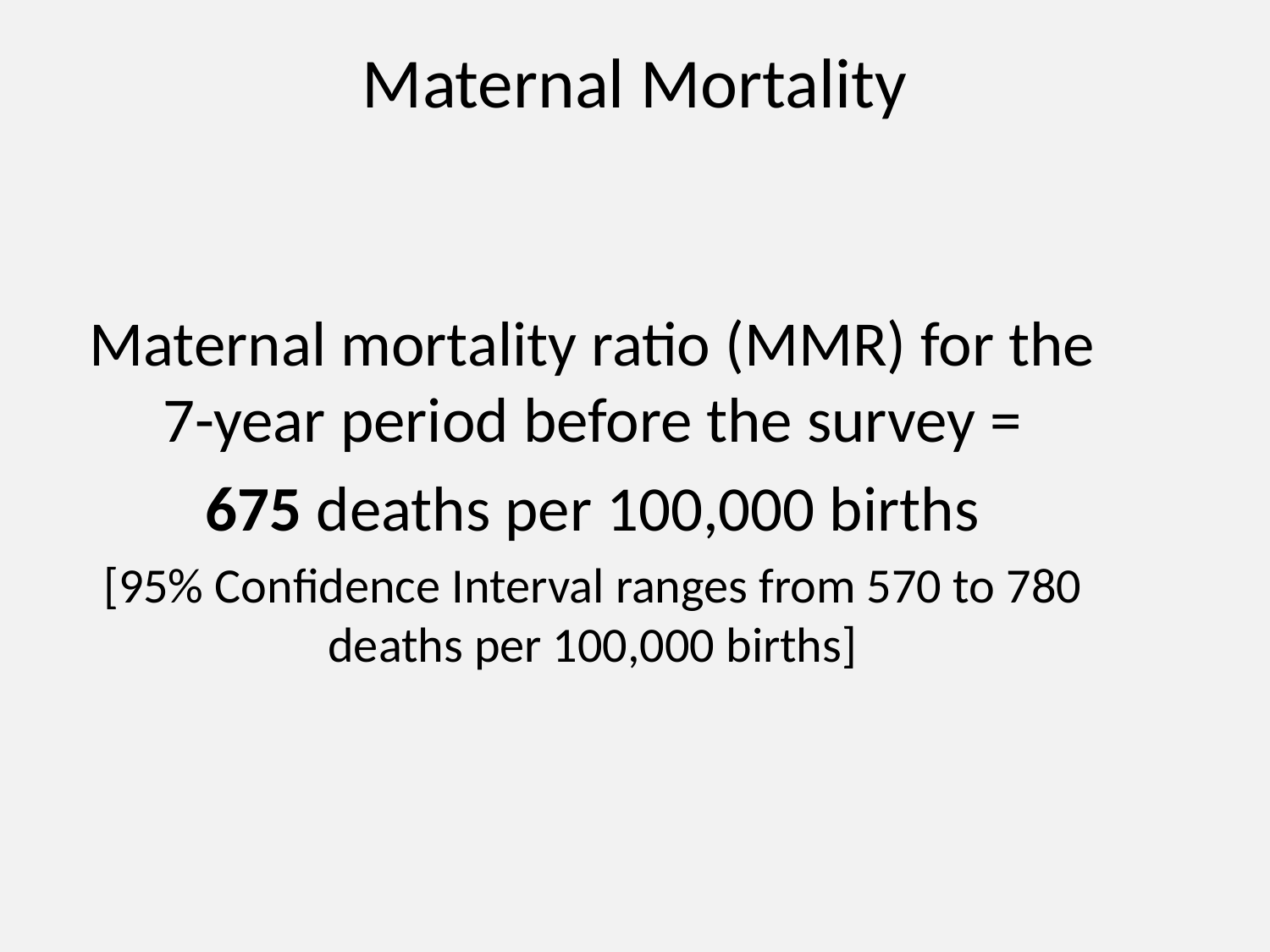

# Maternal Mortality
Maternal mortality ratio (MMR) for the 7-year period before the survey =
675 deaths per 100,000 births
[95% Confidence Interval ranges from 570 to 780 deaths per 100,000 births]